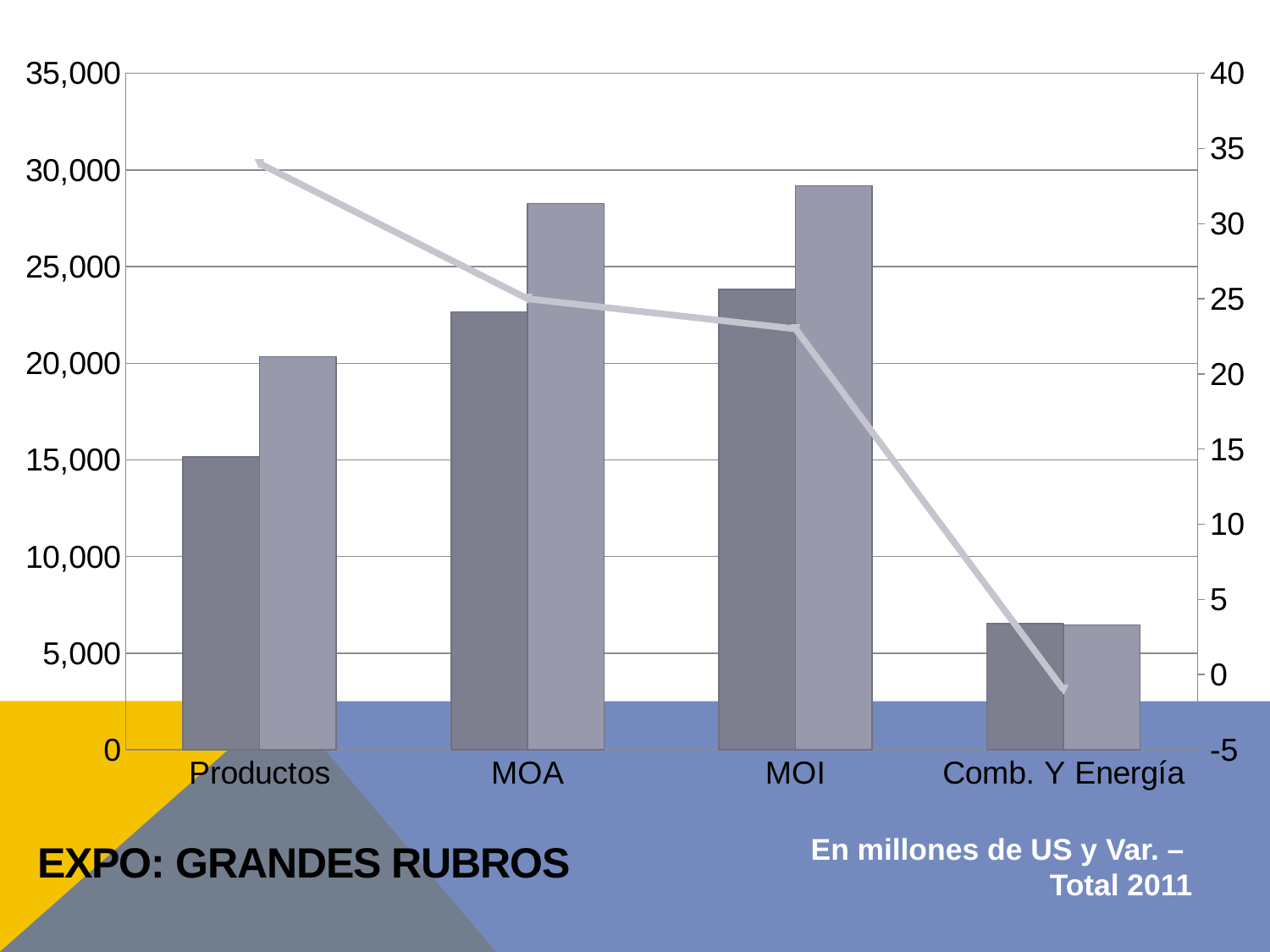

### Chart

| Category | 2010 | 2011 | Var. % |
|---|---|---|---|
| Productos | 15142.0 | 20341.0 | 34.0 |
| MOA | 22661.0 | 28268.0 | 25.0 |
| MOI | 23816.0 | 29193.0 | 23.0 |
| Comb. Y Energía | 6515.0 | 6466.0 | -1.0 |
# Expo: Grandes Rubros
En millones de US y Var. –
Total 2011